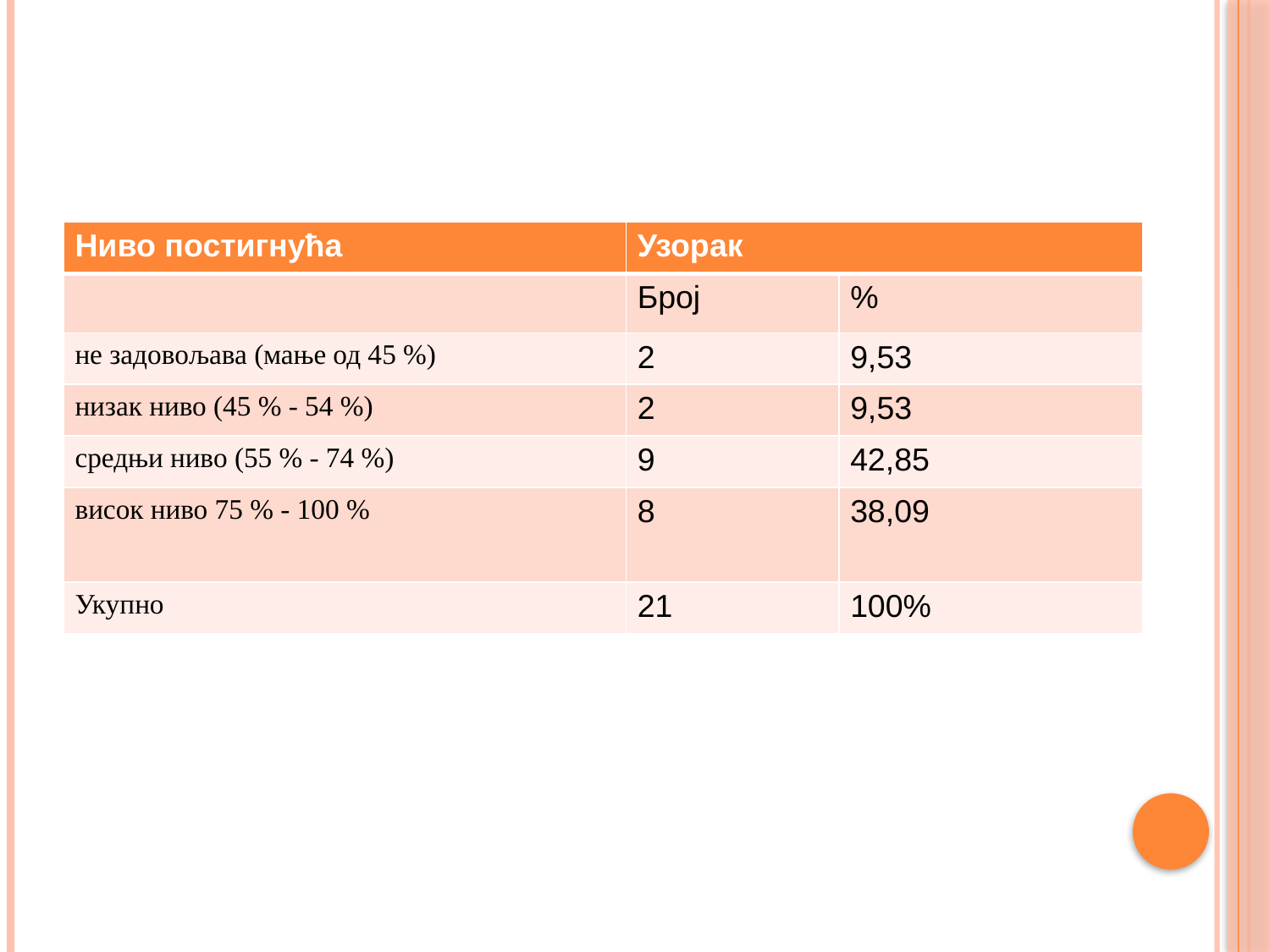

| Ниво постигнућа | Узорак |  |
| --- | --- | --- |
|  | Број | % |
| не задовољава (мање од 45 %) | 2 | 9,53 |
| низак ниво (45 % - 54 %) | 2 | 9,53 |
| средњи ниво (55 % - 74 %) | 9 | 42,85 |
| висок ниво 75 % - 100 % | 8 | 38,09 |
| Укупно | 21 | 100% |